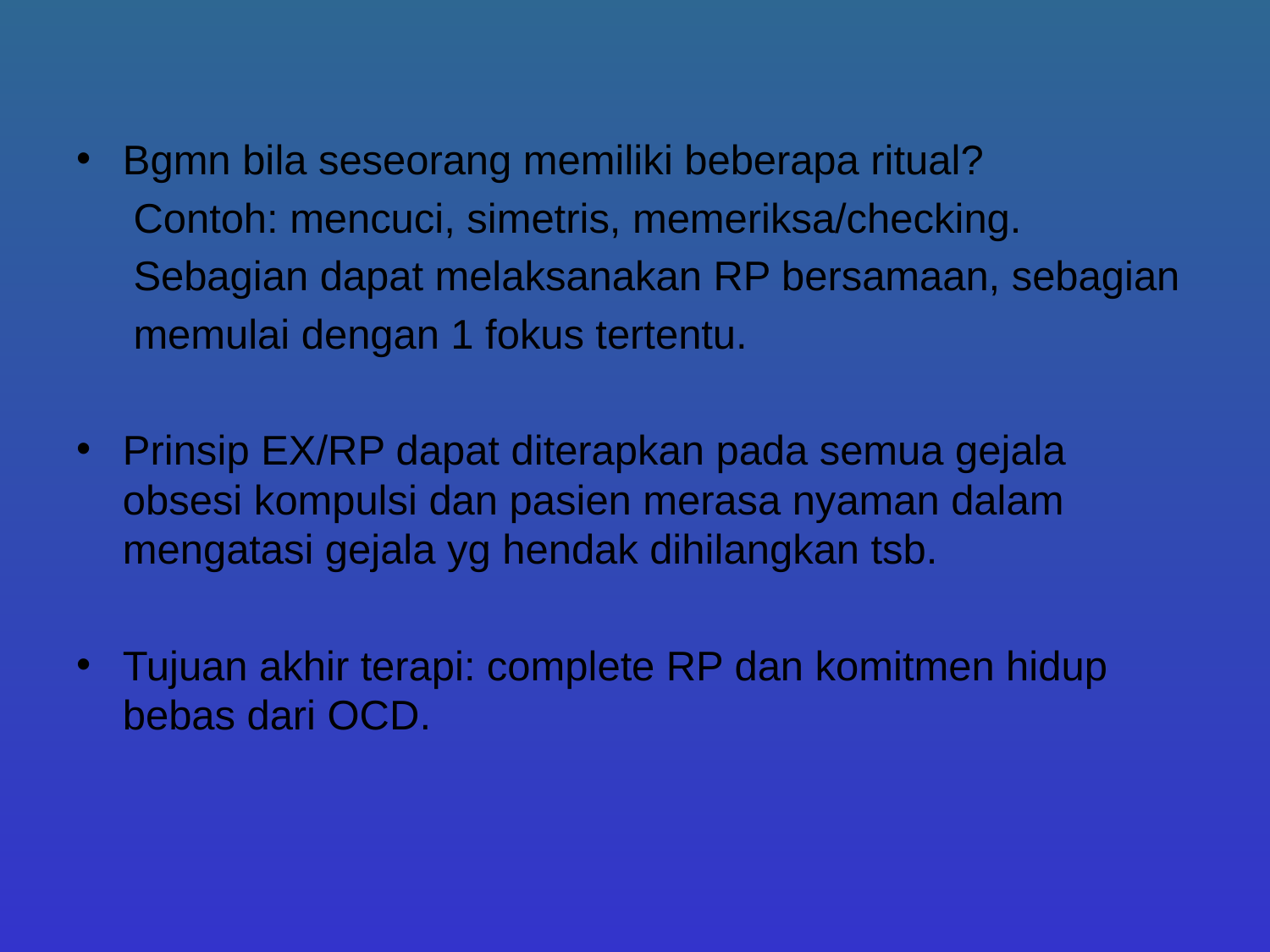

Bgmn bila seseorang memiliki beberapa ritual?
     Contoh: mencuci, simetris, memeriksa/checking.
     Sebagian dapat melaksanakan RP bersamaan, sebagian
     memulai dengan 1 fokus tertentu.

Prinsip EX/RP dapat diterapkan pada semua gejala obsesi kompulsi dan pasien merasa nyaman dalam mengatasi gejala yg hendak dihilangkan tsb.

Tujuan akhir terapi: complete RP dan komitmen hidup bebas dari OCD.